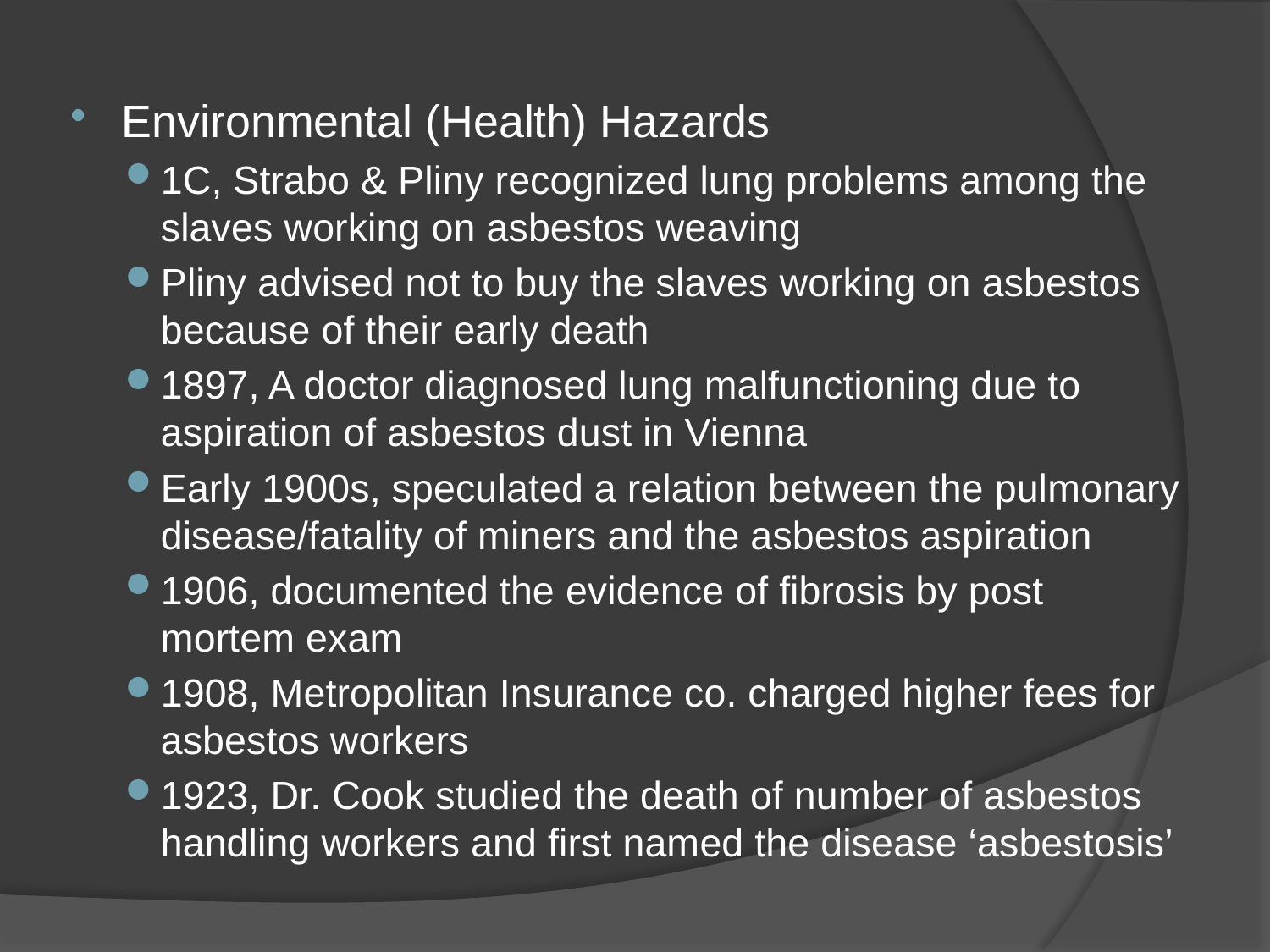

Environmental (Health) Hazards
1C, Strabo & Pliny recognized lung problems among the slaves working on asbestos weaving
Pliny advised not to buy the slaves working on asbestos because of their early death
1897, A doctor diagnosed lung malfunctioning due to aspiration of asbestos dust in Vienna
Early 1900s, speculated a relation between the pulmonary disease/fatality of miners and the asbestos aspiration
1906, documented the evidence of fibrosis by post mortem exam
1908, Metropolitan Insurance co. charged higher fees for asbestos workers
1923, Dr. Cook studied the death of number of asbestos handling workers and first named the disease ‘asbestosis’